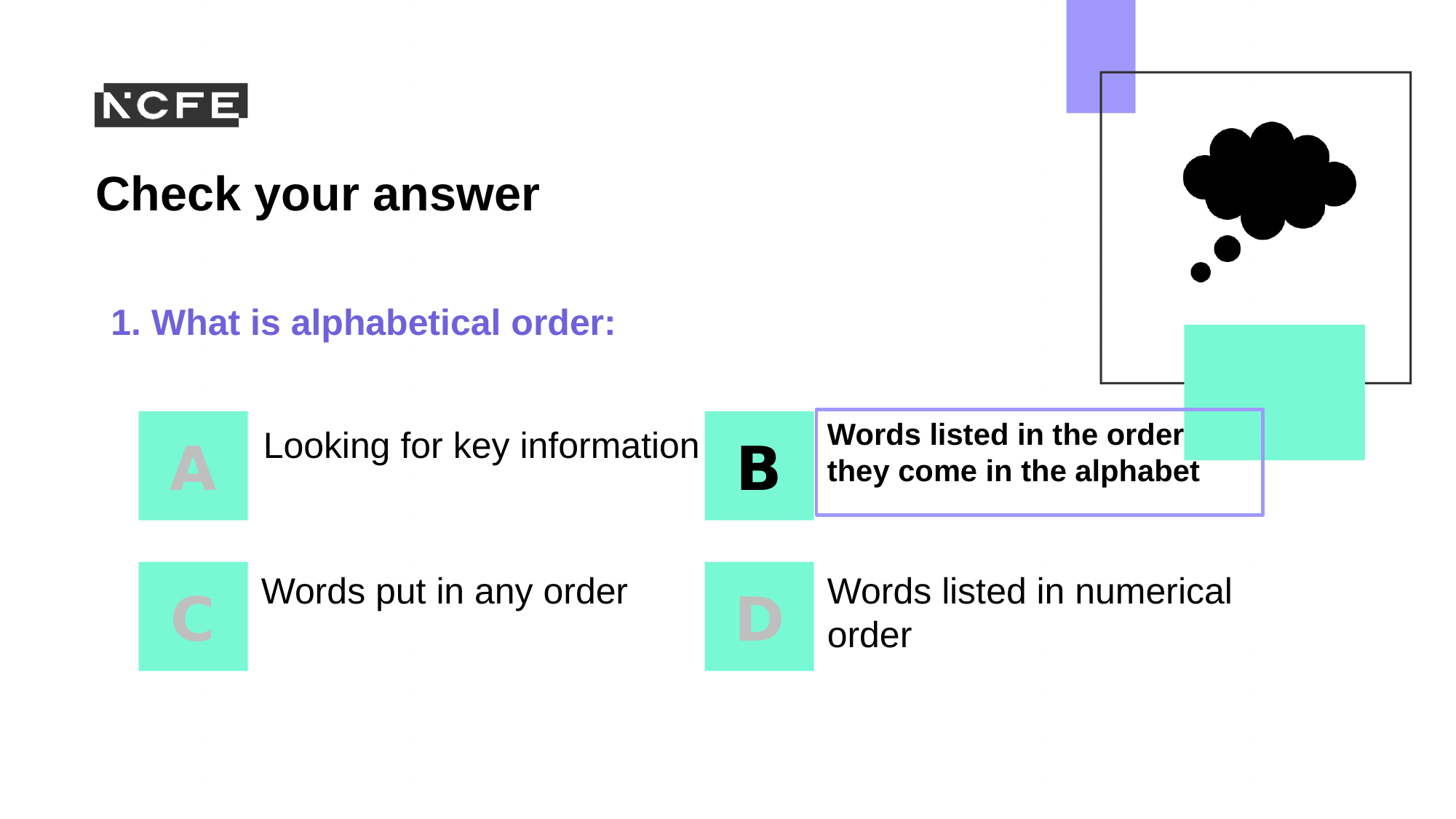

1. What is alphabetical order:
Words listed in the order they come in the alphabet
Looking for key information
Words put in any order
Words listed in numerical order